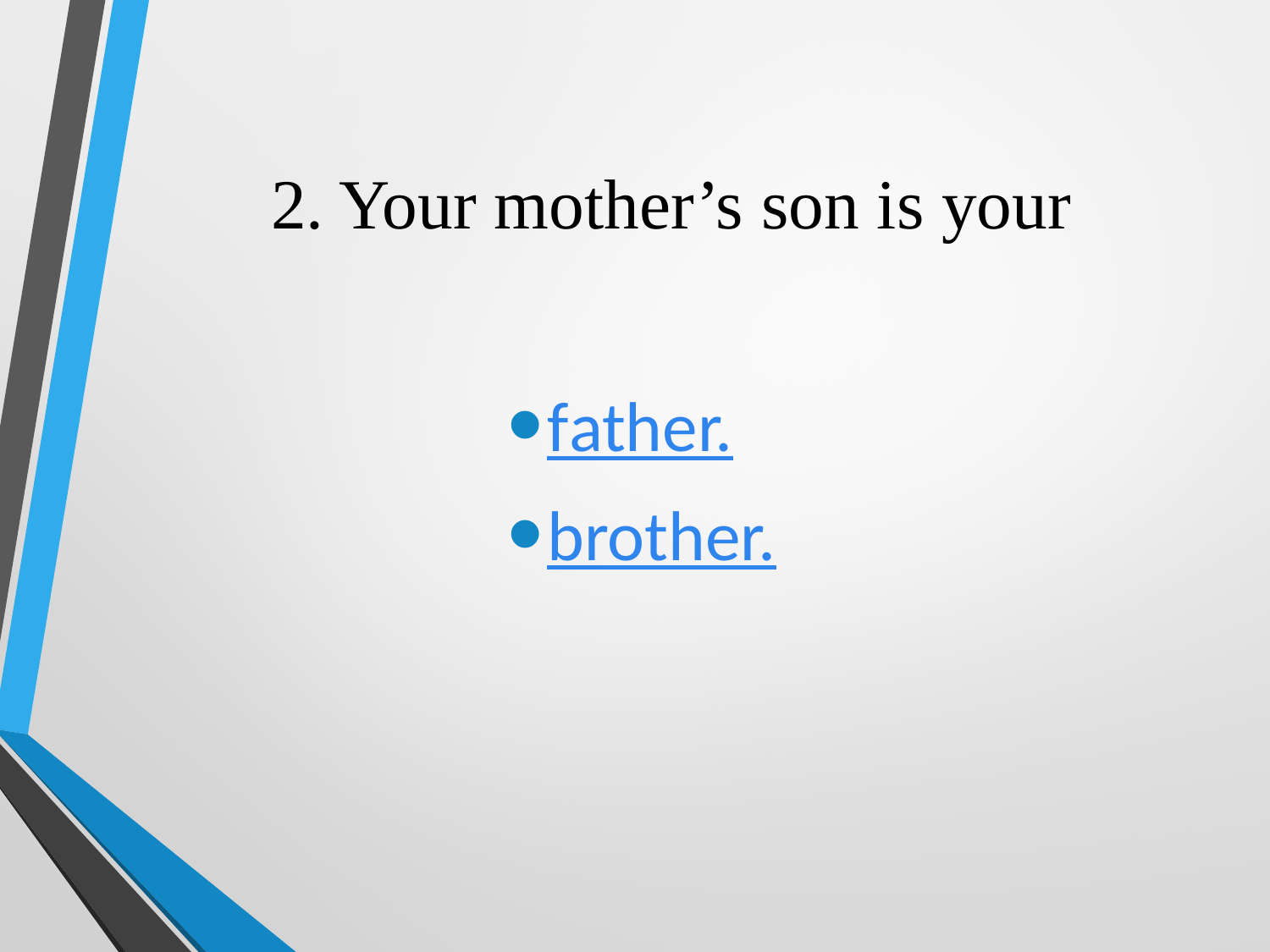

# 2. Your mother’s son is your
father.
brother.